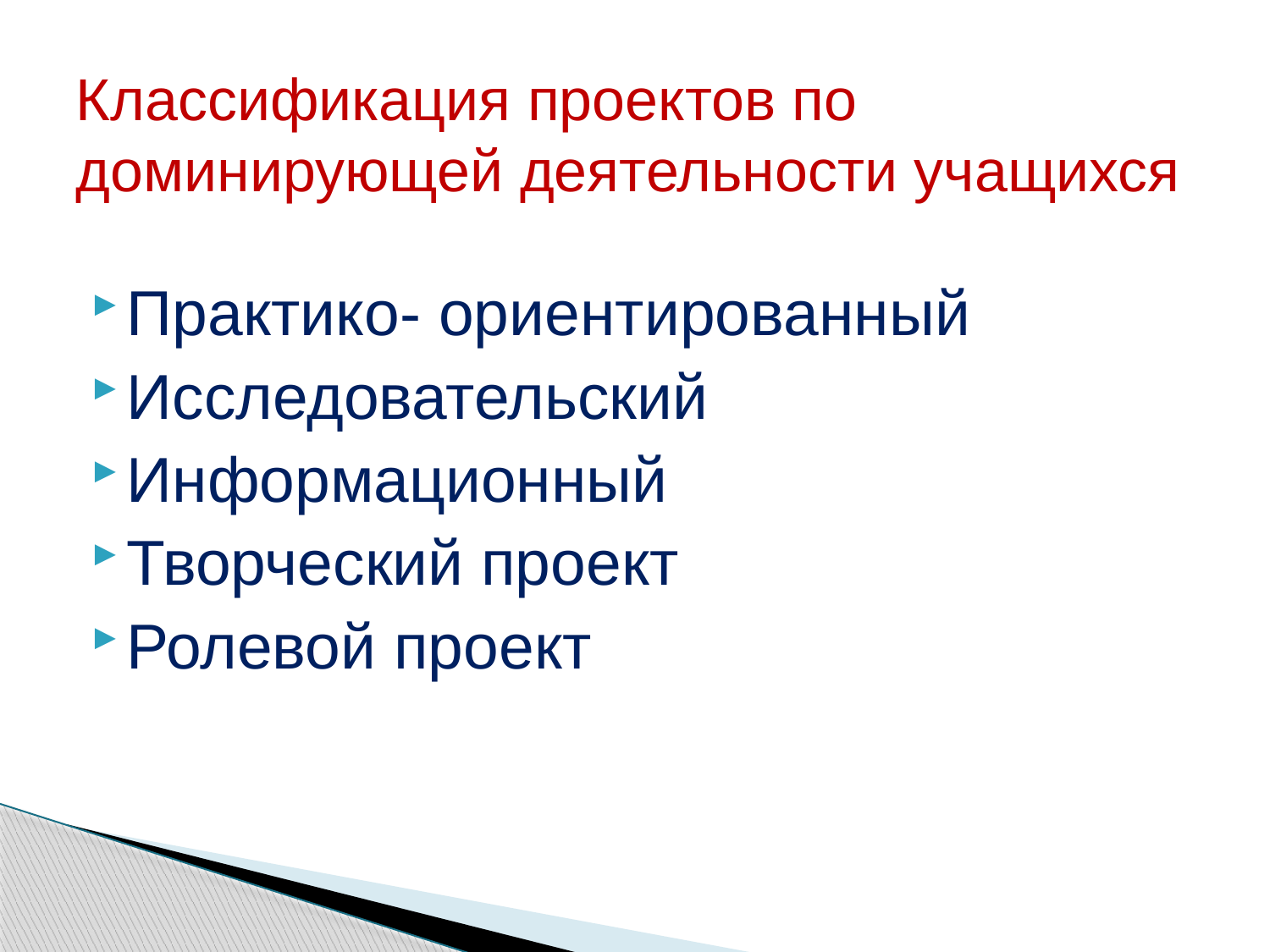

# Классификация проектов по доминирующей деятельности учащихся
Практико- ориентированный
Исследовательский
Информационный
Творческий проект
Ролевой проект